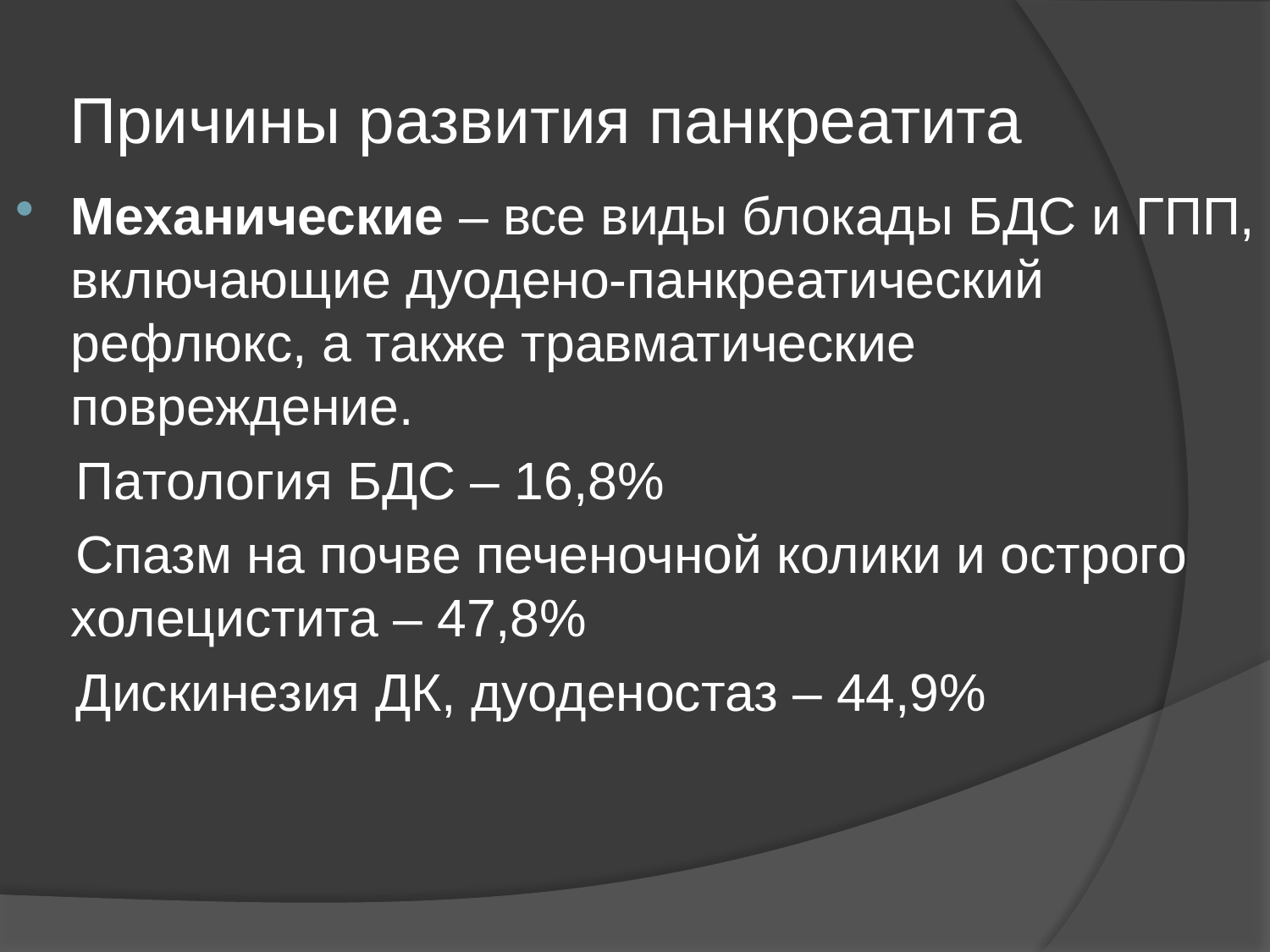

# Причины развития панкреатита
Механические – все виды блокады БДС и ГПП, включающие дуодено-панкреатический рефлюкс, а также травматические повреждение.
    Патология БДС – 16,8%
    Спазм на почве печеночной колики и острого холецистита – 47,8%
    Дискинезия ДК, дуоденостаз – 44,9%